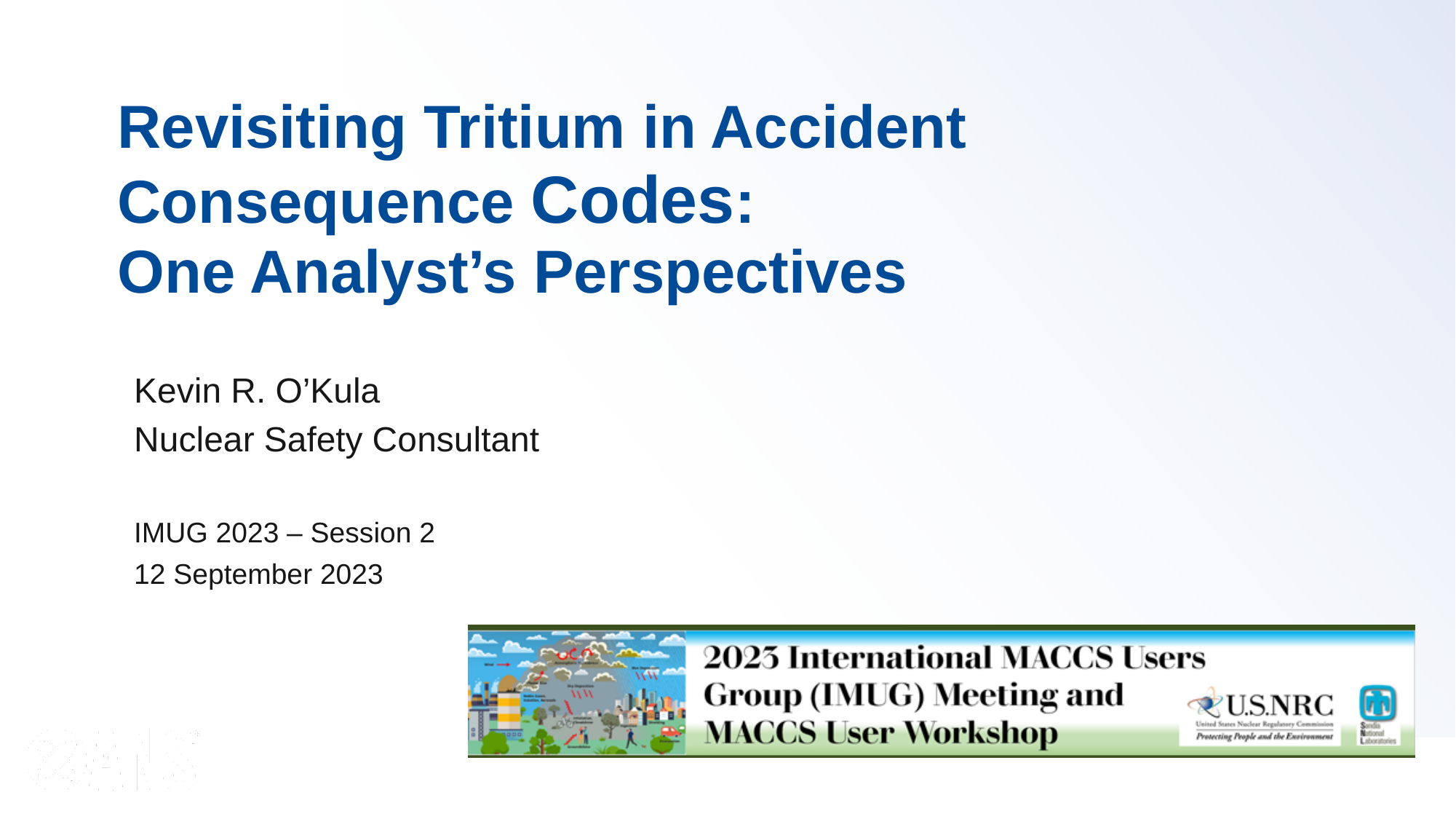

# Revisiting Tritium in Accident Consequence Codes: One Analyst’s Perspectives
Kevin R. O’Kula
Nuclear Safety Consultant

IMUG 2023 – Session 2
12 September 2023